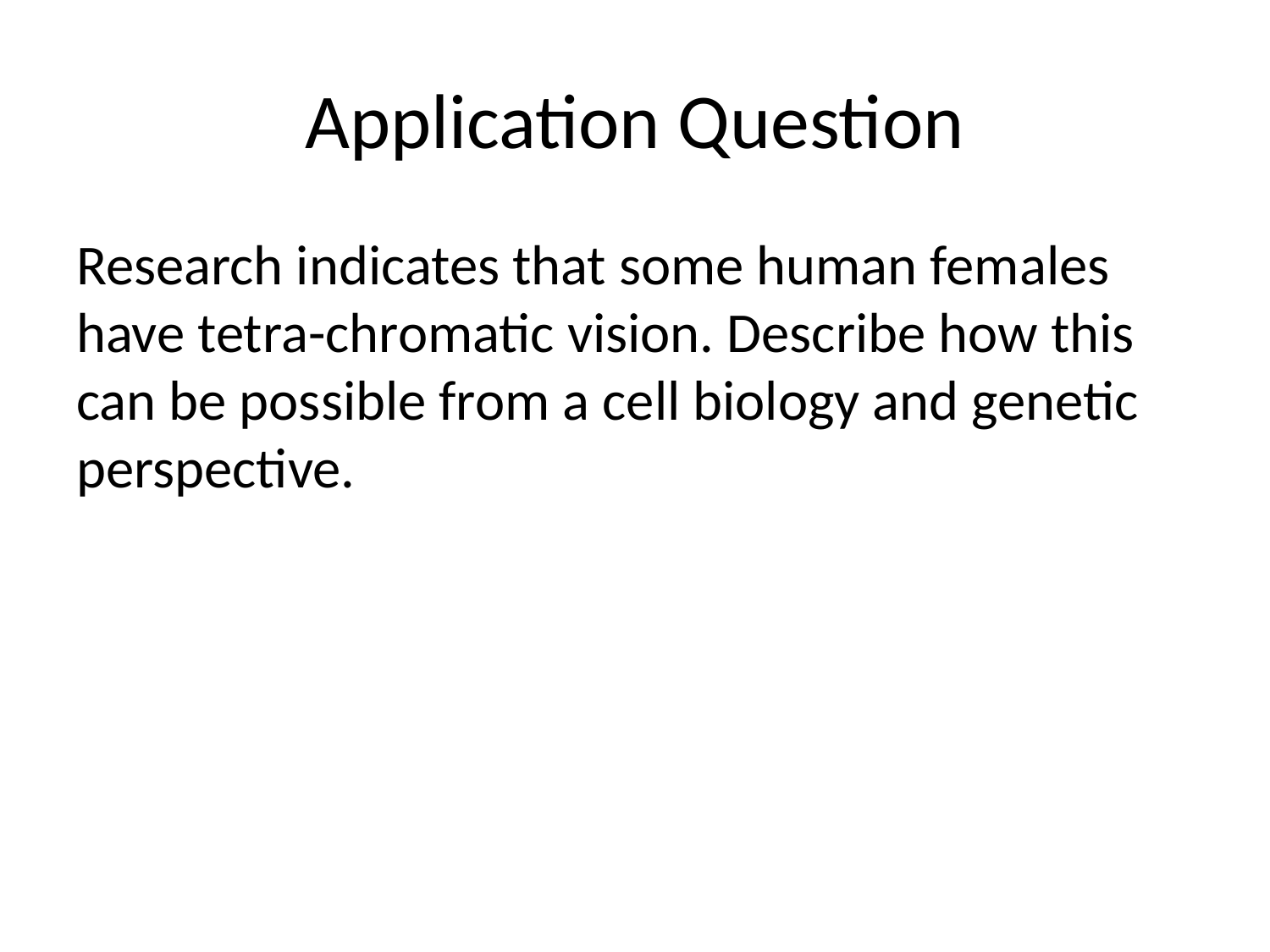

# Application Question
Research indicates that some human females have tetra-chromatic vision. Describe how this can be possible from a cell biology and genetic perspective.